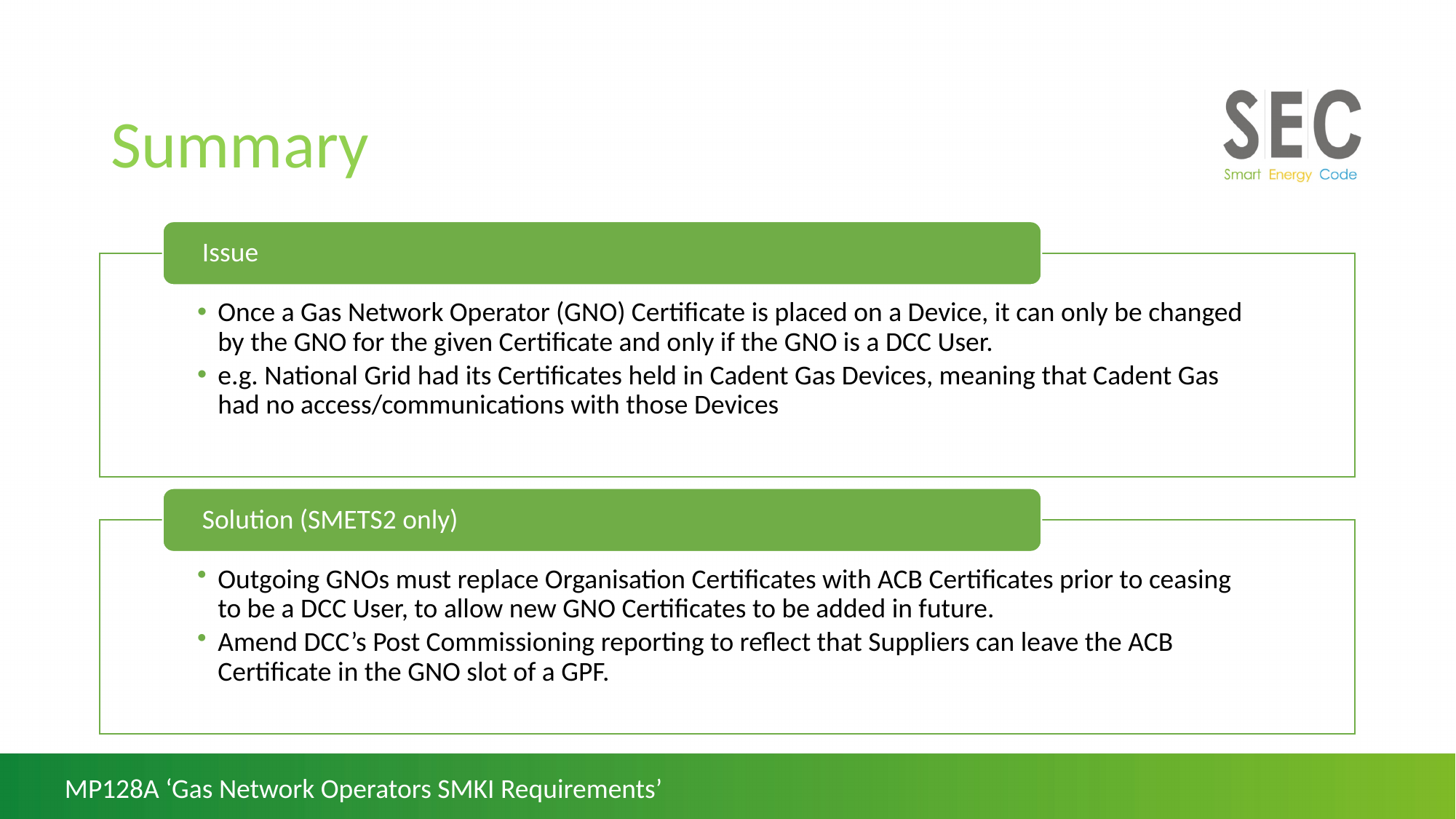

# Summary
Once a Gas Network Operator (GNO) Certificate is placed on a Device, it can only be changed by the GNO for the given Certificate and only if the GNO is a DCC User.
e.g. National Grid had its Certificates held in Cadent Gas Devices, meaning that Cadent Gas had no access/communications with those Devices

Issue
Outgoing GNOs must replace Organisation Certificates with ACB Certificates prior to ceasing to be a DCC User, to allow new GNO Certificates to be added in future.
Amend DCC’s Post Commissioning reporting to reflect that Suppliers can leave the ACB Certificate in the GNO slot of a GPF.
Solution (SMETS2 only)
MP128A ‘Gas Network Operators SMKI Requirements’